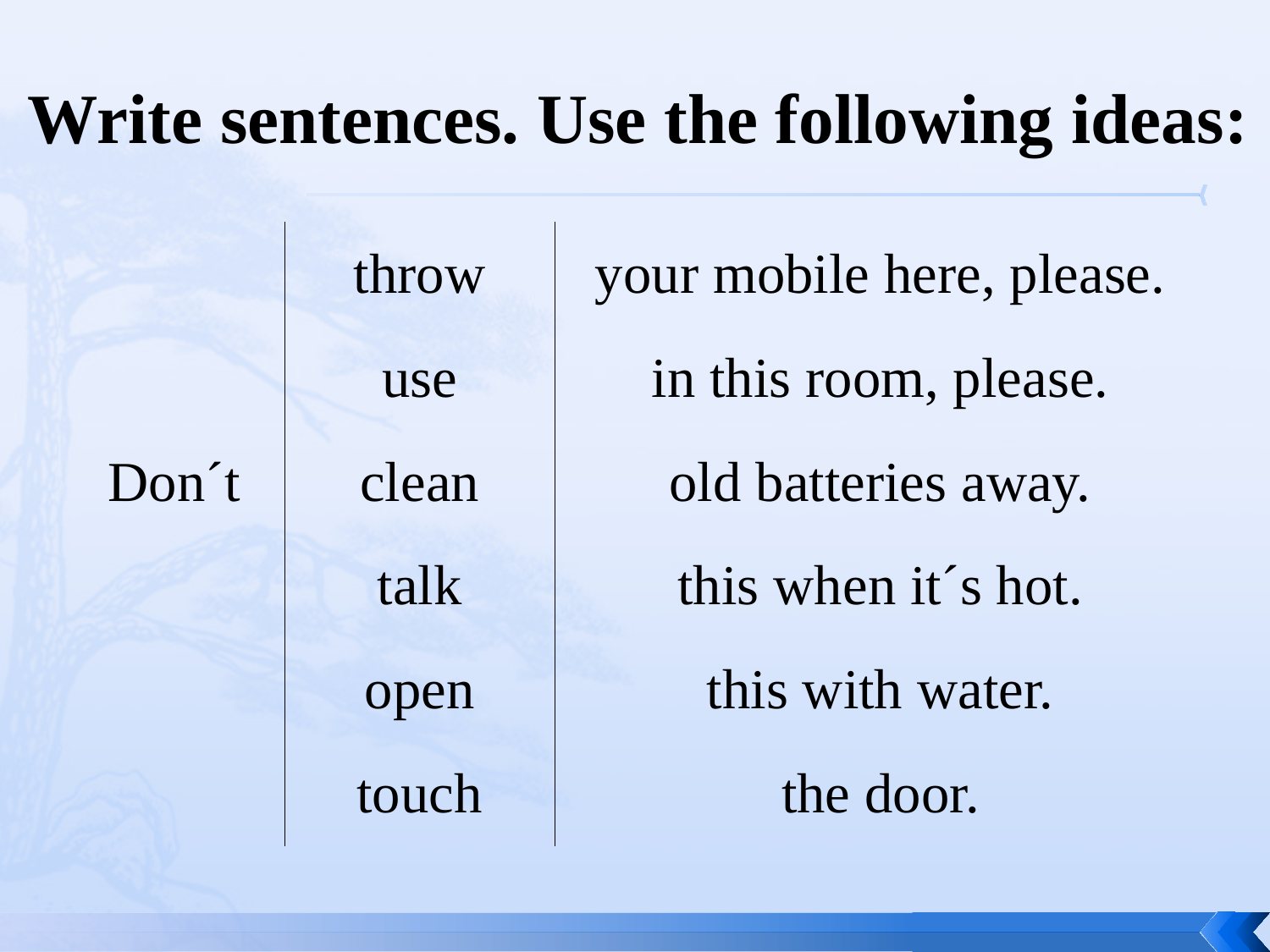

# Write sentences. Use the following ideas:
|  | throw | your mobile here, please. |
| --- | --- | --- |
|  | use | in this room, please. |
| Don´t | clean | old batteries away. |
|  | talk | this when it´s hot. |
|  | open | this with water. |
|  | touch | the door. |